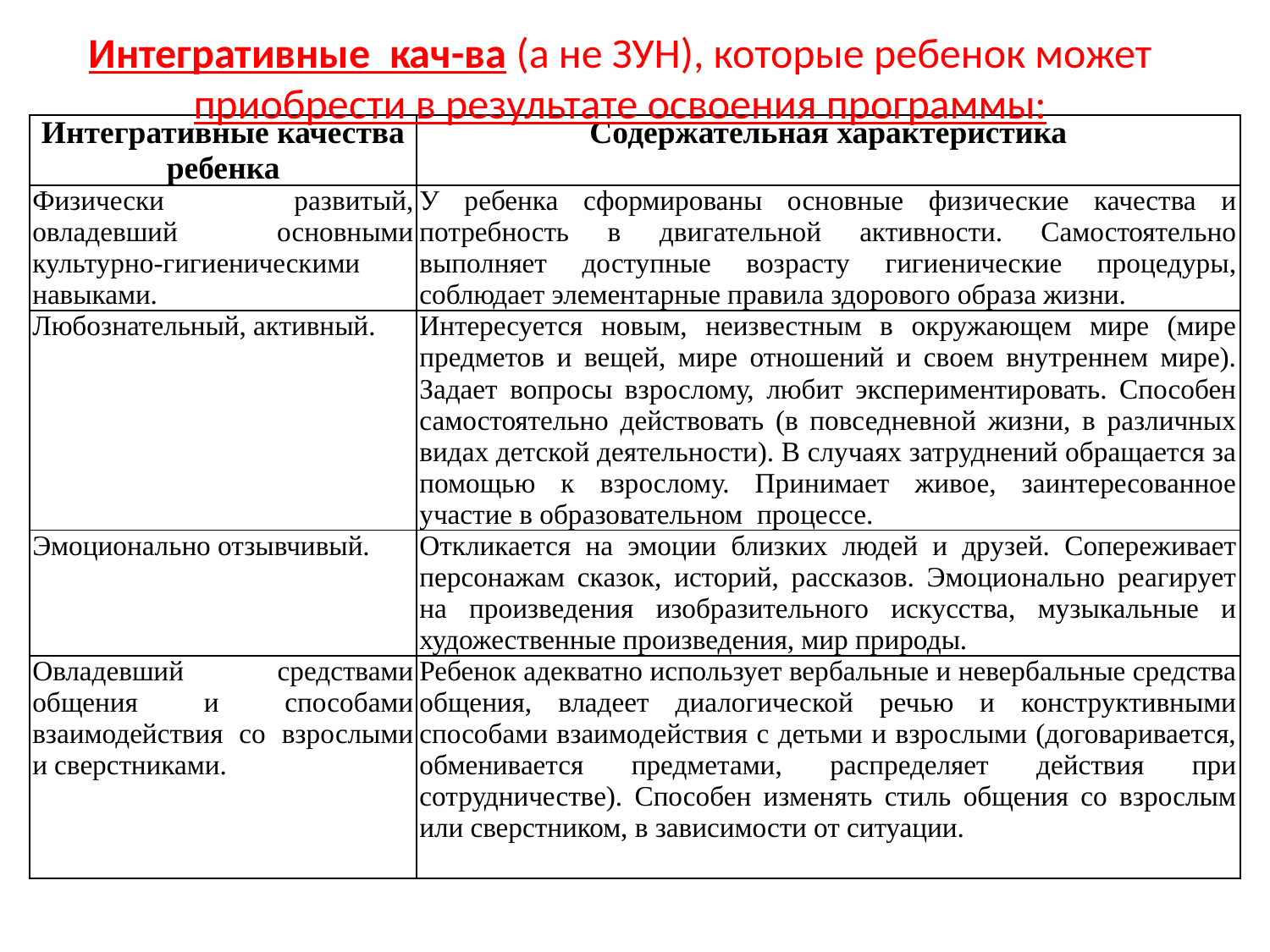

Интегративные  кач-ва (а не ЗУН), которые ребенок может приобреcти в результате освоения программы:
| Интегративные качества ребенка | Содержательная характеристика |
| --- | --- |
| Физически развитый, овладевший основными культурно-гигиеническими навыками. | У ребенка сформированы основные физические качества и потребность в двигательной активности. Самостоятельно выполняет доступные возрасту гигиенические процедуры, соблюдает элементарные правила здорового образа жизни. |
| Любознательный, активный. | Интересуется новым, неизвестным в окружающем мире (мире предметов и вещей, мире отношений и своем внутреннем мире). Задает вопросы взрослому, любит экспериментировать. Способен самостоятельно действовать (в повседневной жизни, в различных видах детской деятельности). В случаях затруднений обращается за помощью к взрослому. Принимает живое, заинтересованное участие в образовательном процессе. |
| Эмоционально отзывчивый. | Откликается на эмоции близких людей и друзей. Сопереживает персонажам сказок, историй, рассказов. Эмоционально реагирует на произведения изобразительного искусства, музыкальные и художественные произведения, мир природы. |
| Овладевший средствами общения и способами взаимодействия со взрослыми и сверстниками. | Ребенок адекватно использует вербальные и невербальные средства общения, владеет диалогической речью и конструктивными способами взаимодействия с детьми и взрослыми (договаривается, обменивается предметами, распределяет действия при сотрудничестве). Способен изменять стиль общения со взрослым или сверстником, в зависимости от ситуации. |